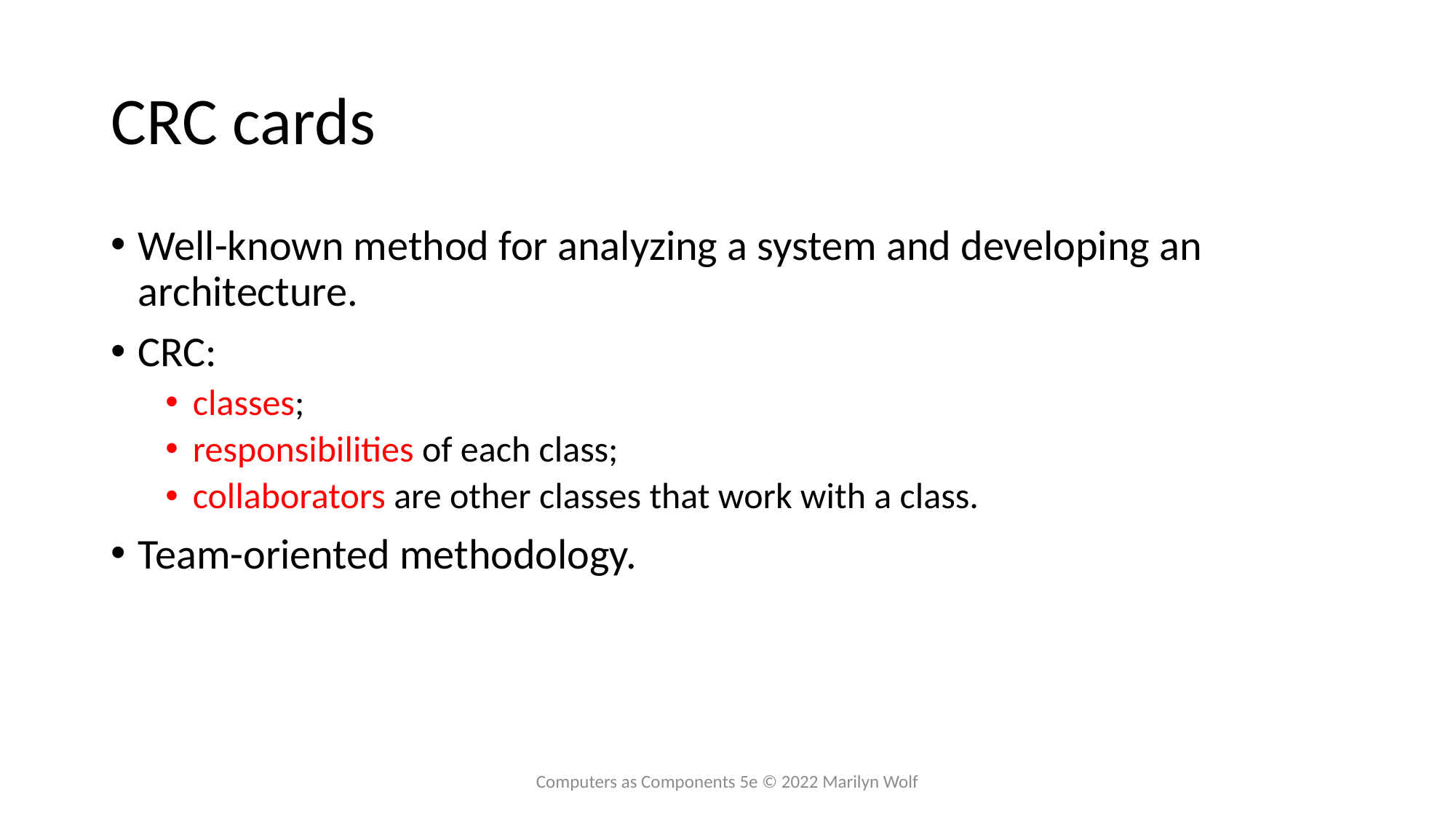

# CRC cards
Well-known method for analyzing a system and developing an architecture.
CRC:
classes;
responsibilities of each class;
collaborators are other classes that work with a class.
Team-oriented methodology.
Computers as Components 5e © 2022 Marilyn Wolf